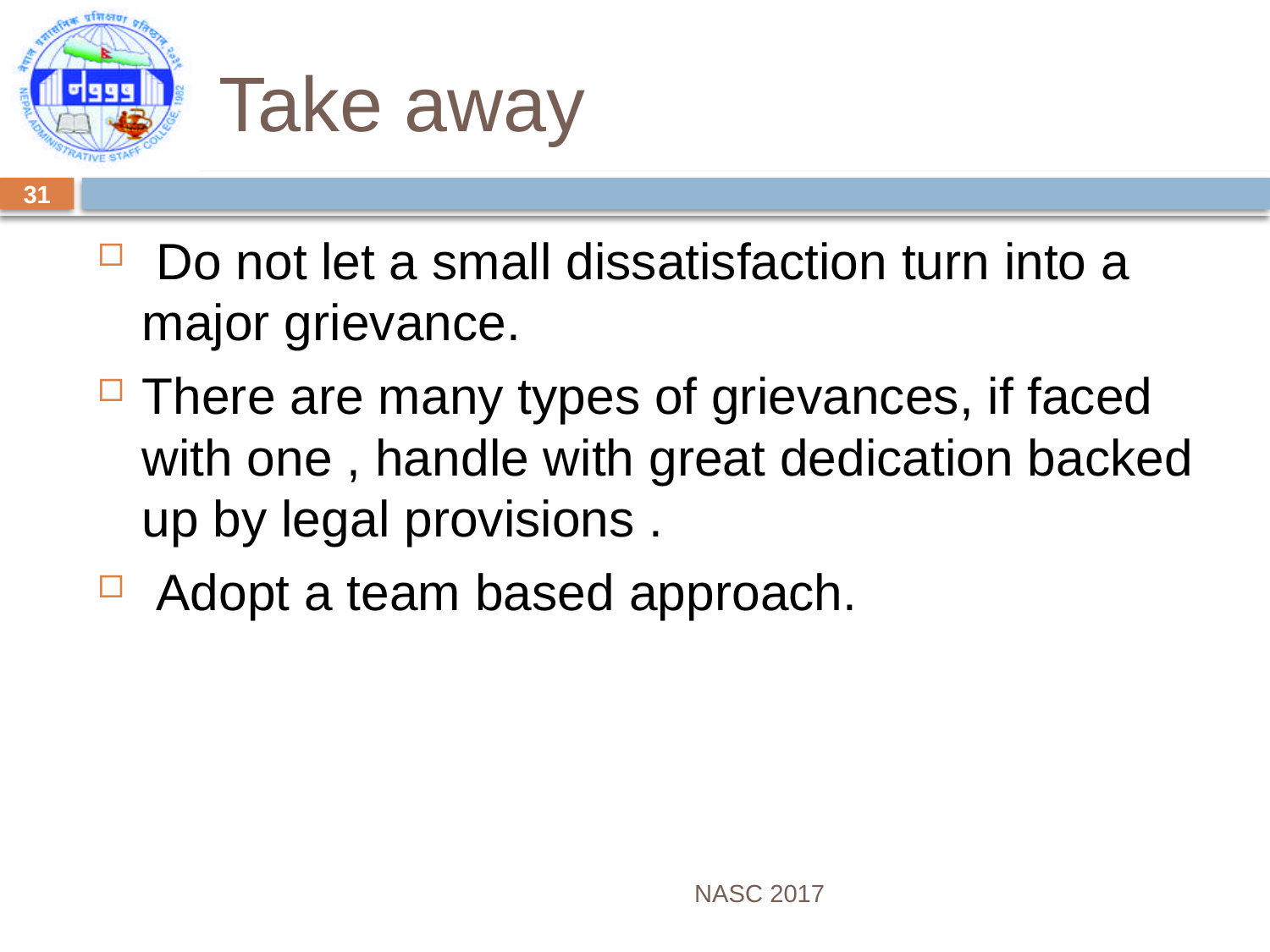

# Take away
31
 Do not let a small dissatisfaction turn into a major grievance.
There are many types of grievances, if faced with one , handle with great dedication backed up by legal provisions .
 Adopt a team based approach.

NASC 2017